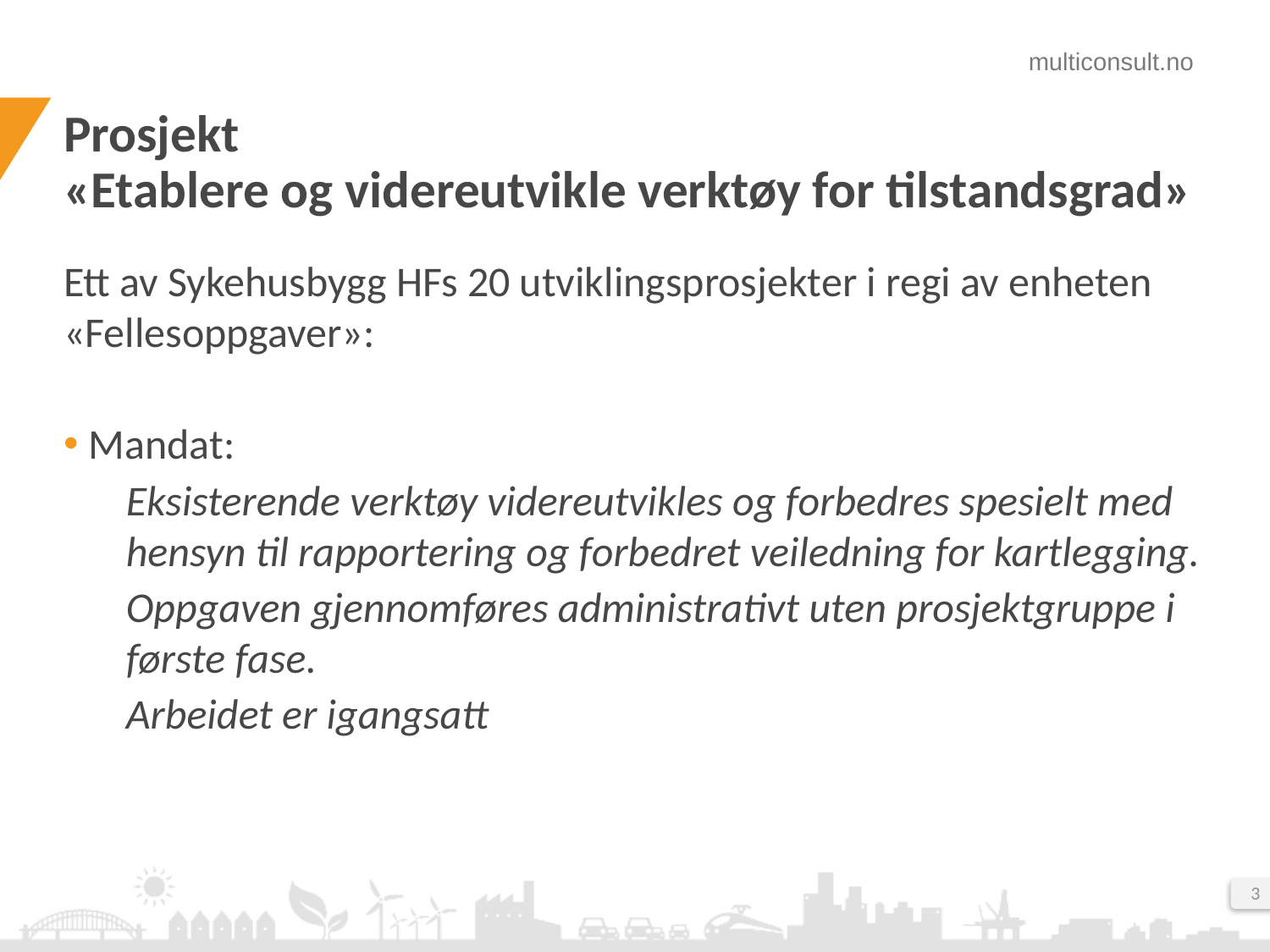

# Prosjekt «Etablere og videreutvikle verktøy for tilstandsgrad»
Ett av Sykehusbygg HFs 20 utviklingsprosjekter i regi av enheten «Fellesoppgaver»:

Mandat:
Eksisterende verktøy videreutvikles og forbedres spesielt med hensyn til rapportering og forbedret veiledning for kartlegging.
Oppgaven gjennomføres administrativt uten prosjektgruppe i første fase.
Arbeidet er igangsatt